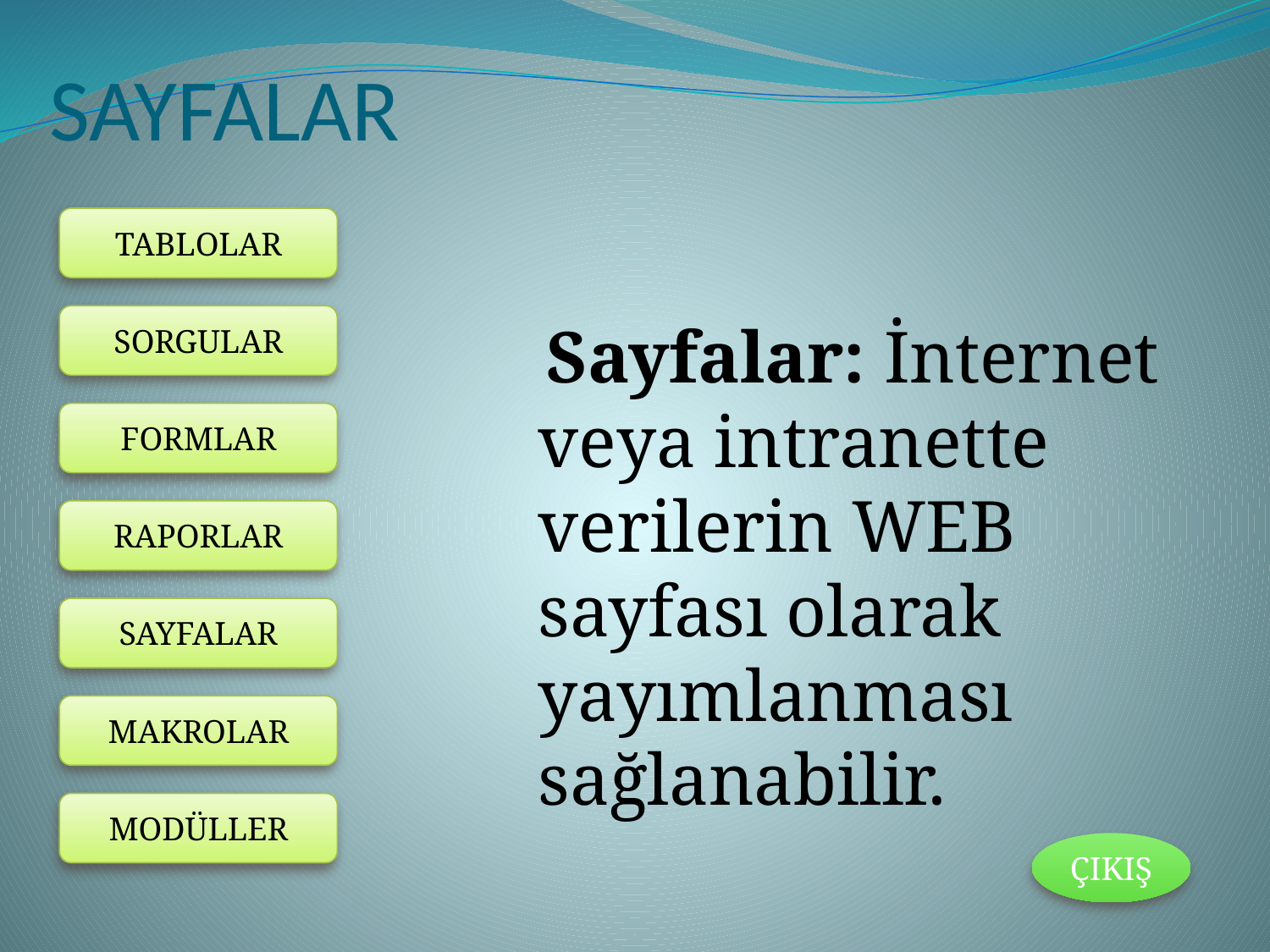

# SAYFALAR

 Sayfalar: İnternet veya intranette verilerin WEB sayfası olarak yayımlanması sağlanabilir.
ÇIKIŞ